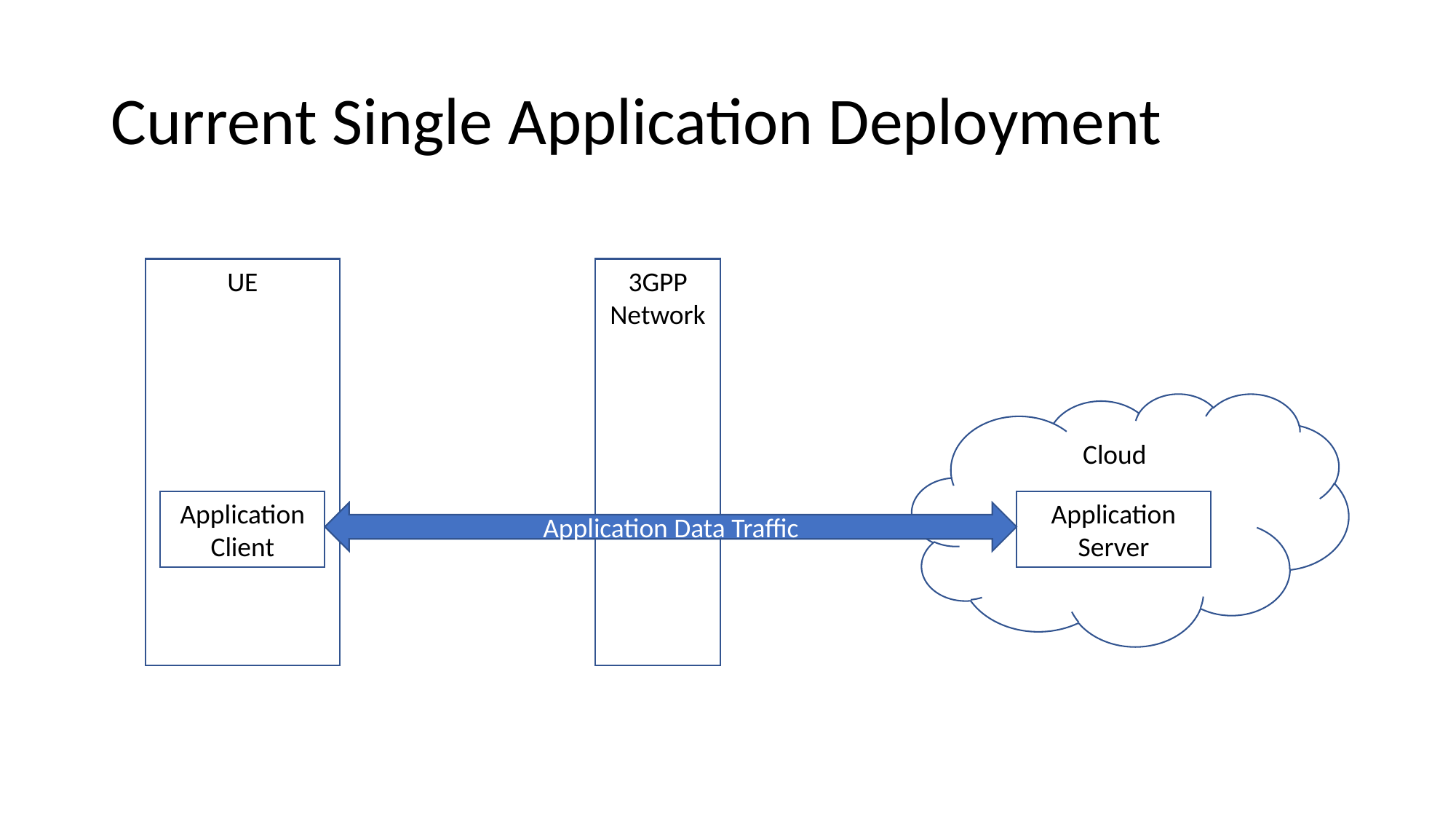

# Current Single Application Deployment
UE
3GPP
Network
Cloud
Application
Client
Application
Server
Application Data Traffic